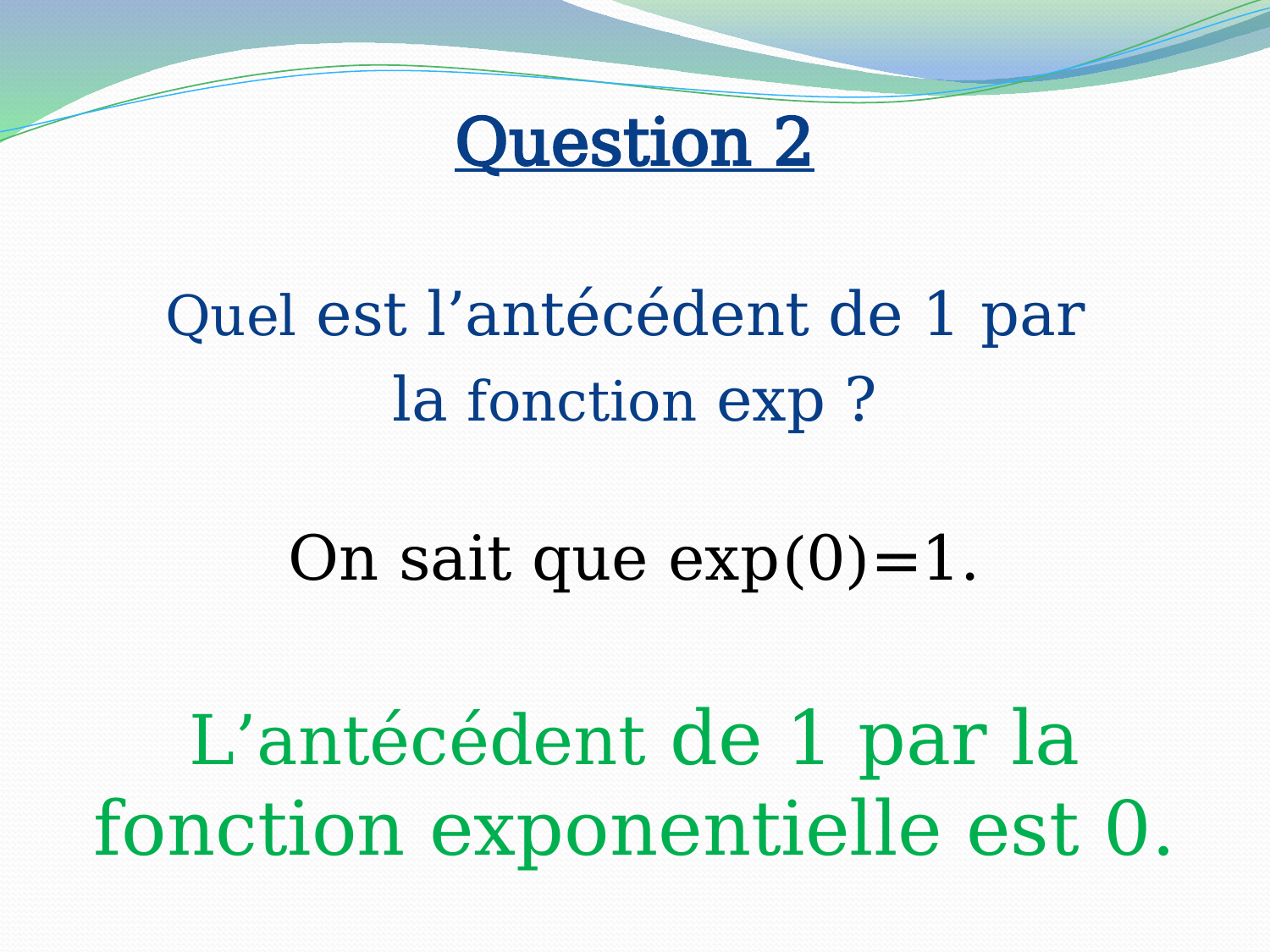

# Question 2
Quel est l’antécédent de 1 par
la fonction exp ?
On sait que exp(0)=1.

L’antécédent de 1 par la fonction exponentielle est 0.